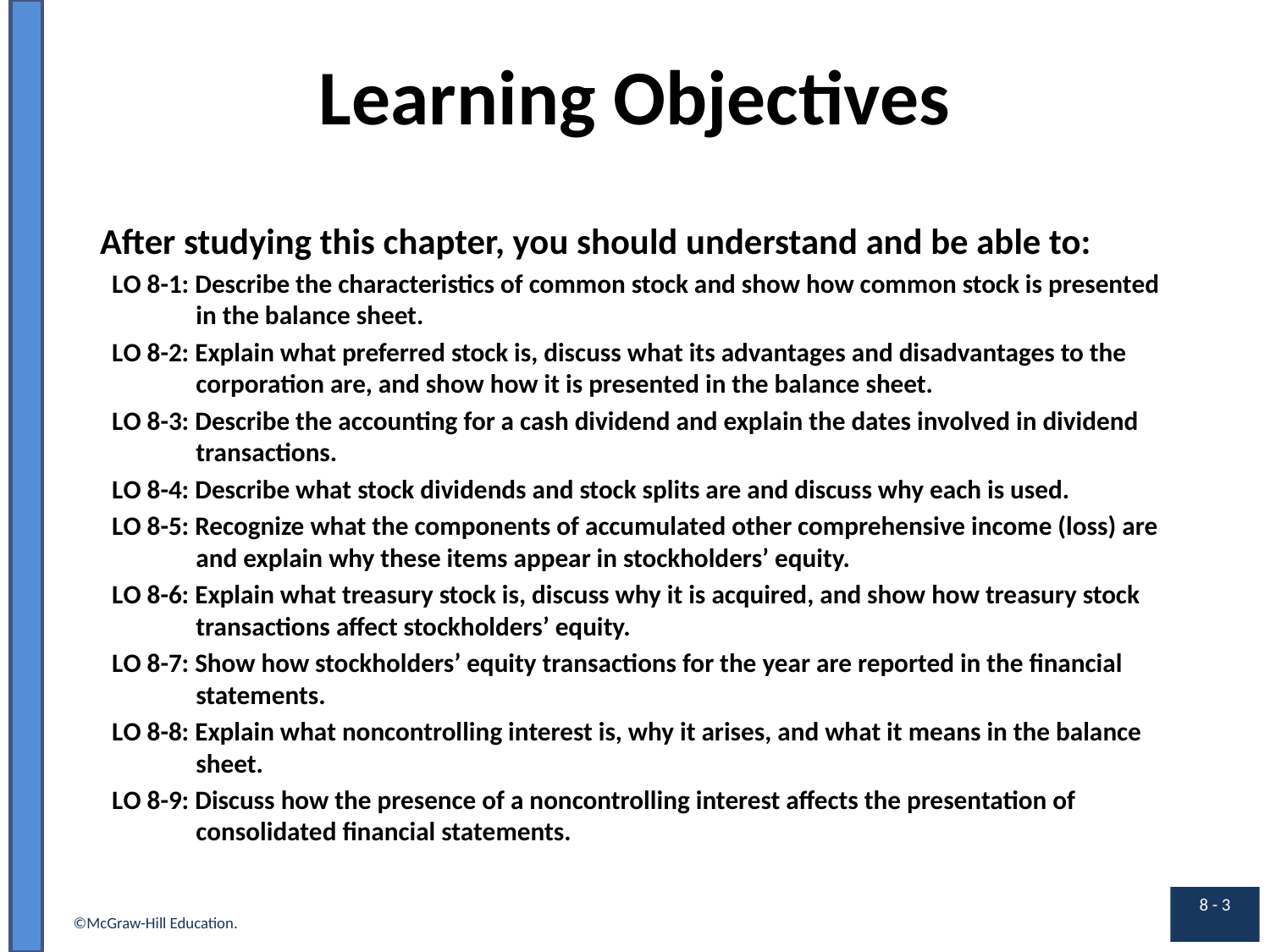

# Learning Objectives
After studying this chapter, you should understand and be able to:
L O 8-1: Describe the characteristics of common stock and show how common stock is presented in the balance sheet.
L O 8-2: Explain what preferred stock is, discuss what its advantages and disadvantages to the corporation are, and show how it is presented in the balance sheet.
L O 8-3: Describe the accounting for a cash dividend and explain the dates involved in dividend transactions.
L O 8-4: Describe what stock dividends and stock splits are and discuss why each is used.
L O 8-5: Recognize what the components of accumulated other comprehensive income (loss) are and explain why these items appear in stockholders’ equity.
L O 8-6: Explain what treasury stock is, discuss why it is acquired, and show how treasury stock transactions affect stockholders’ equity.
L O 8-7: Show how stockholders’ equity transactions for the year are reported in the financial statements.
L O 8-8: Explain what noncontrolling interest is, why it arises, and what it means in the balance sheet.
L O 8-9: Discuss how the presence of a noncontrolling interest affects the presentation of consolidated financial statements.